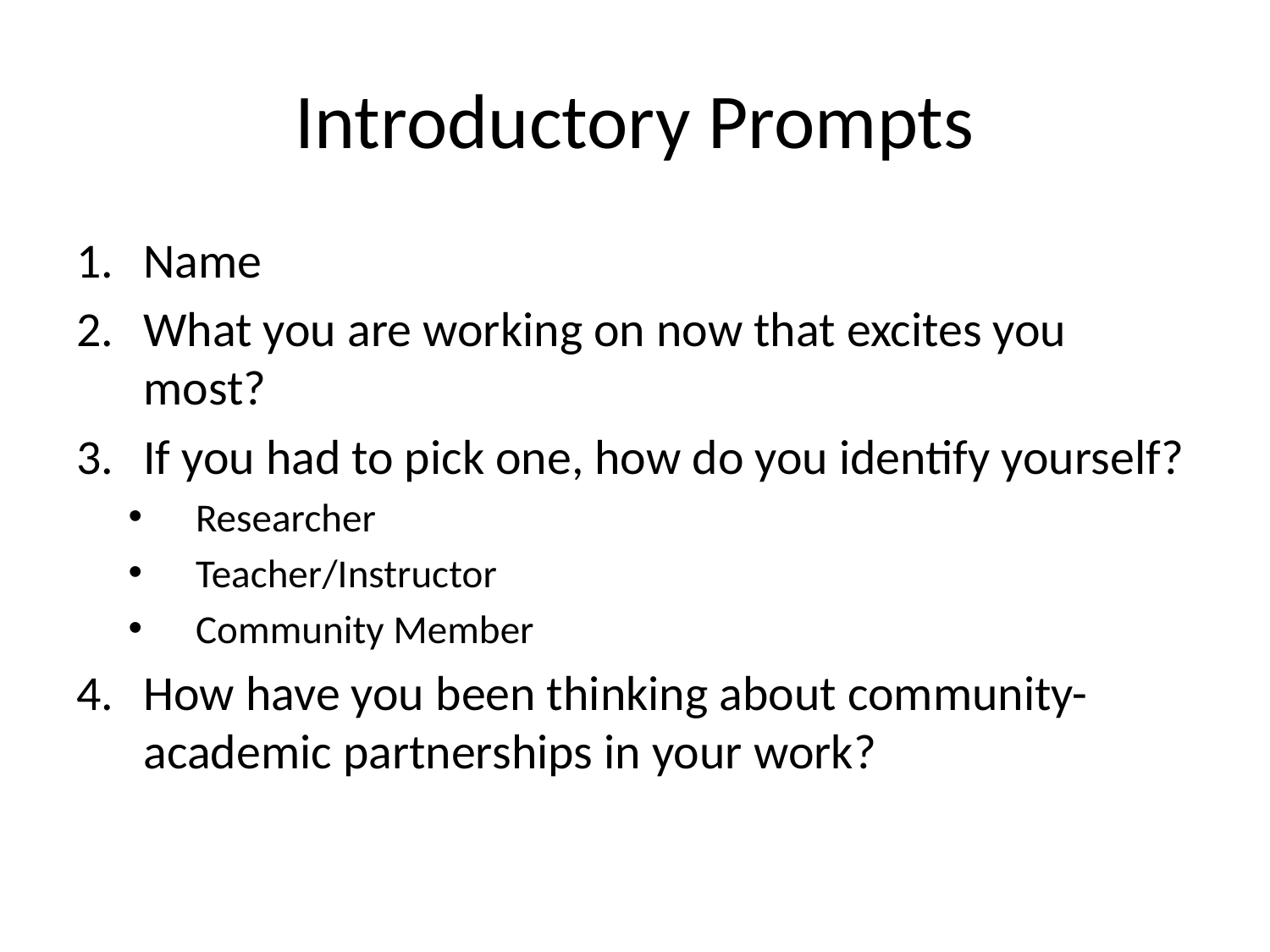

# Introductory Prompts
Name
What you are working on now that excites you most?
If you had to pick one, how do you identify yourself?
Researcher
Teacher/Instructor
Community Member
How have you been thinking about community-academic partnerships in your work?